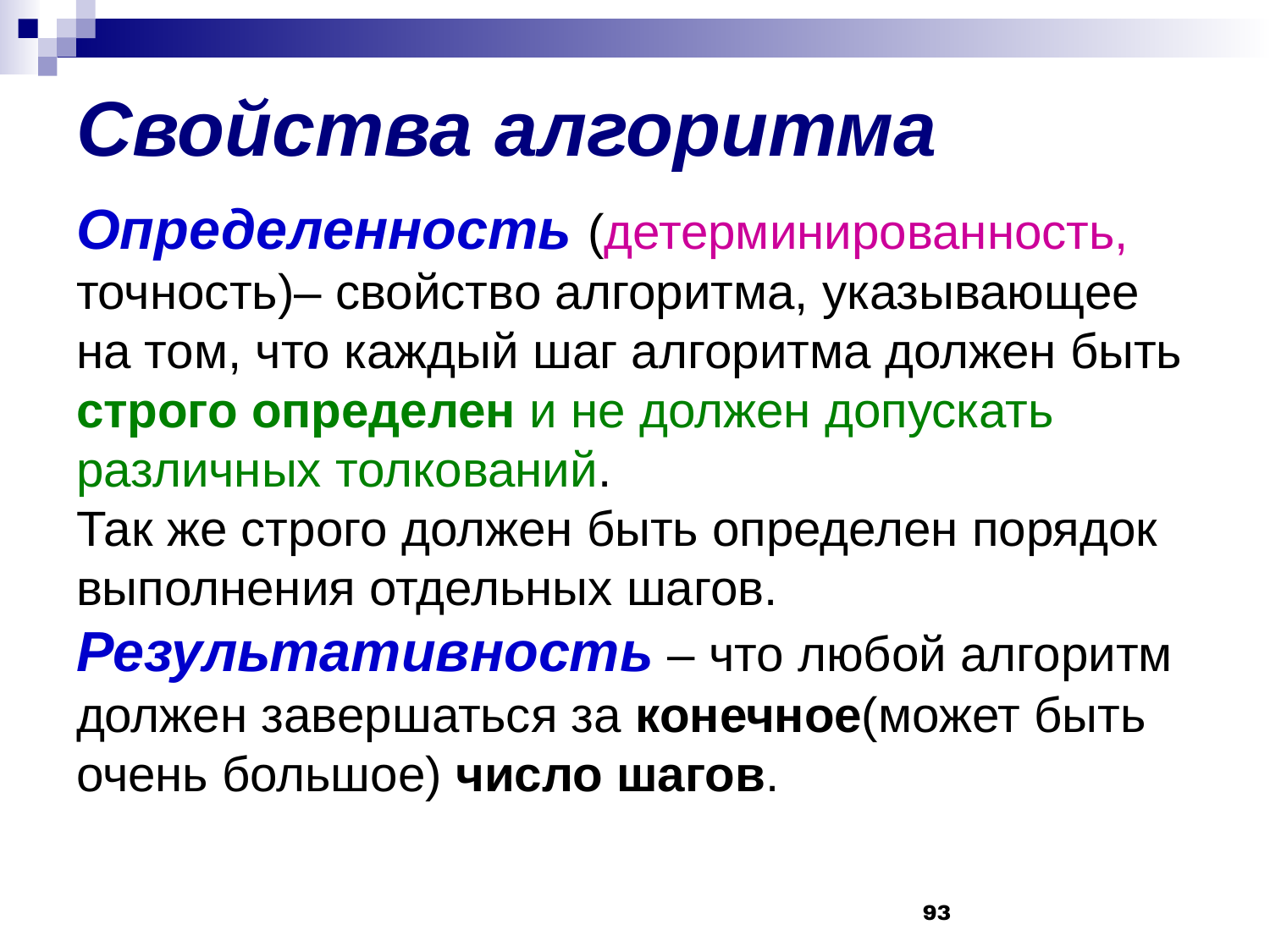

# Свойства алгоритма
Определенность (детерминированность, точность)– свойство алгоритма, указывающее на том, что каждый шаг алгоритма должен быть строго определен и не должен допускать различных толкований.
Так же строго должен быть определен порядок выполнения отдельных шагов.
Результативность – что любой алгоритм должен завершаться за конечное(может быть очень большое) число шагов.

93